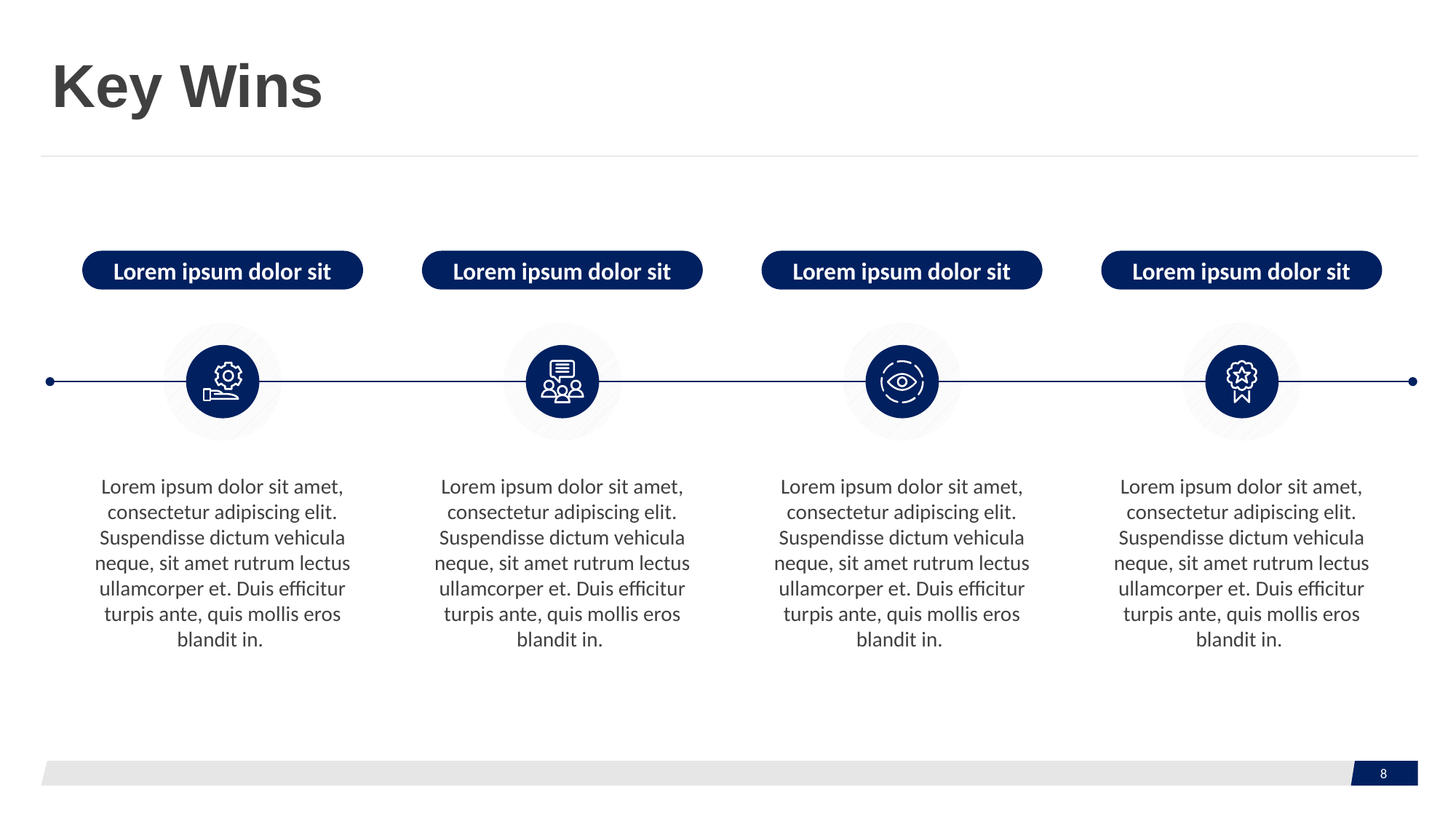

# Key Wins
Lorem ipsum dolor sit
Lorem ipsum dolor sit
Lorem ipsum dolor sit
Lorem ipsum dolor sit

Lorem ipsum dolor sit amet, consectetur adipiscing elit. Suspendisse dictum vehicula neque, sit amet rutrum lectus ullamcorper et. Duis efficitur turpis ante, quis mollis eros blandit in.
Lorem ipsum dolor sit amet, consectetur adipiscing elit. Suspendisse dictum vehicula neque, sit amet rutrum lectus ullamcorper et. Duis efficitur turpis ante, quis mollis eros blandit in.
Lorem ipsum dolor sit amet, consectetur adipiscing elit. Suspendisse dictum vehicula neque, sit amet rutrum lectus ullamcorper et. Duis efficitur turpis ante, quis mollis eros blandit in.
Lorem ipsum dolor sit amet, consectetur adipiscing elit. Suspendisse dictum vehicula neque, sit amet rutrum lectus ullamcorper et. Duis efficitur turpis ante, quis mollis eros blandit in.
8